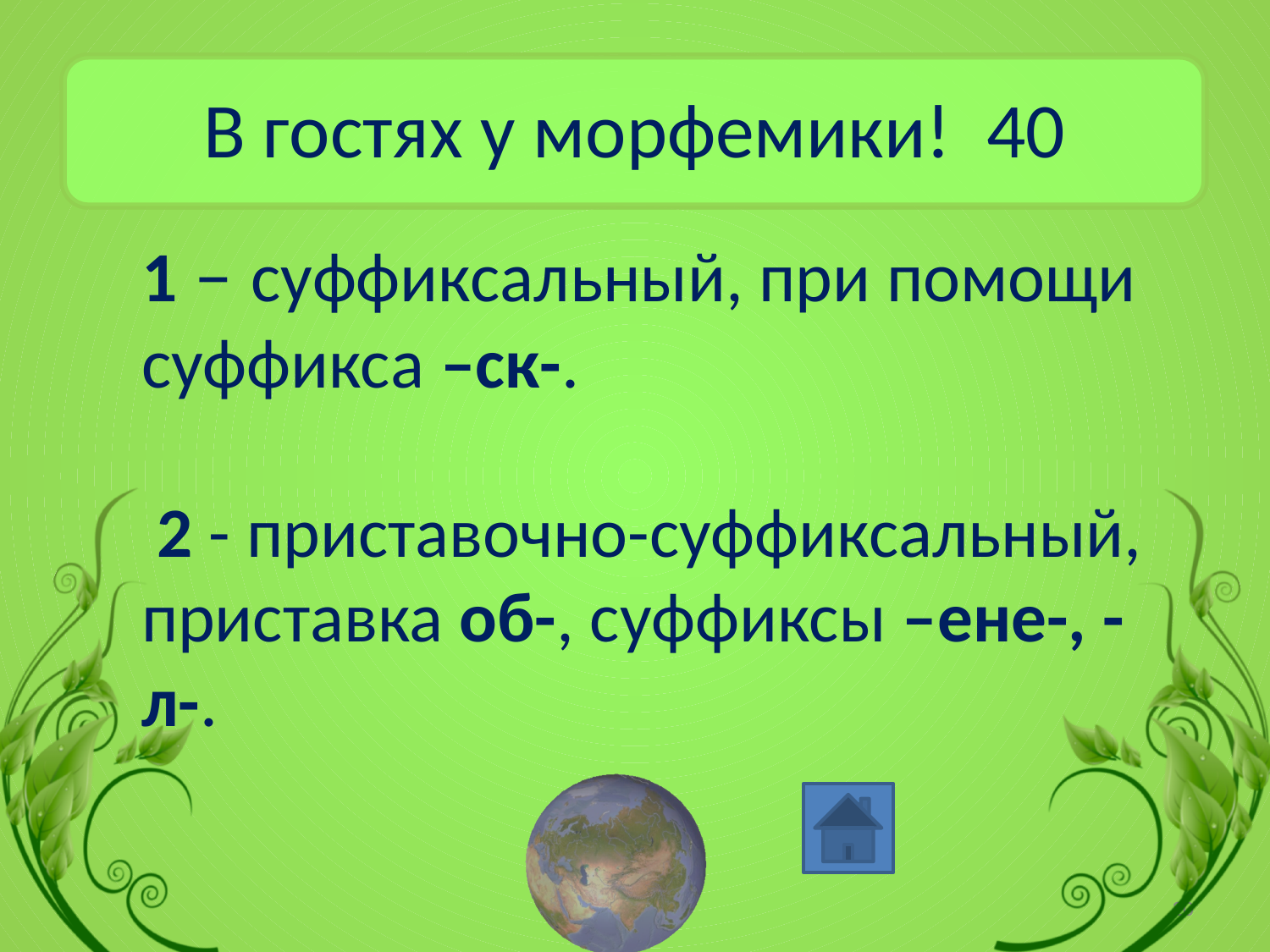

# В гостях у морфемики!  40
1 – суффиксальный, при помощи суффикса –ск-.

 2 - приставочно-суффиксальный, приставка об-, суффиксы –ене-, -л-.

20